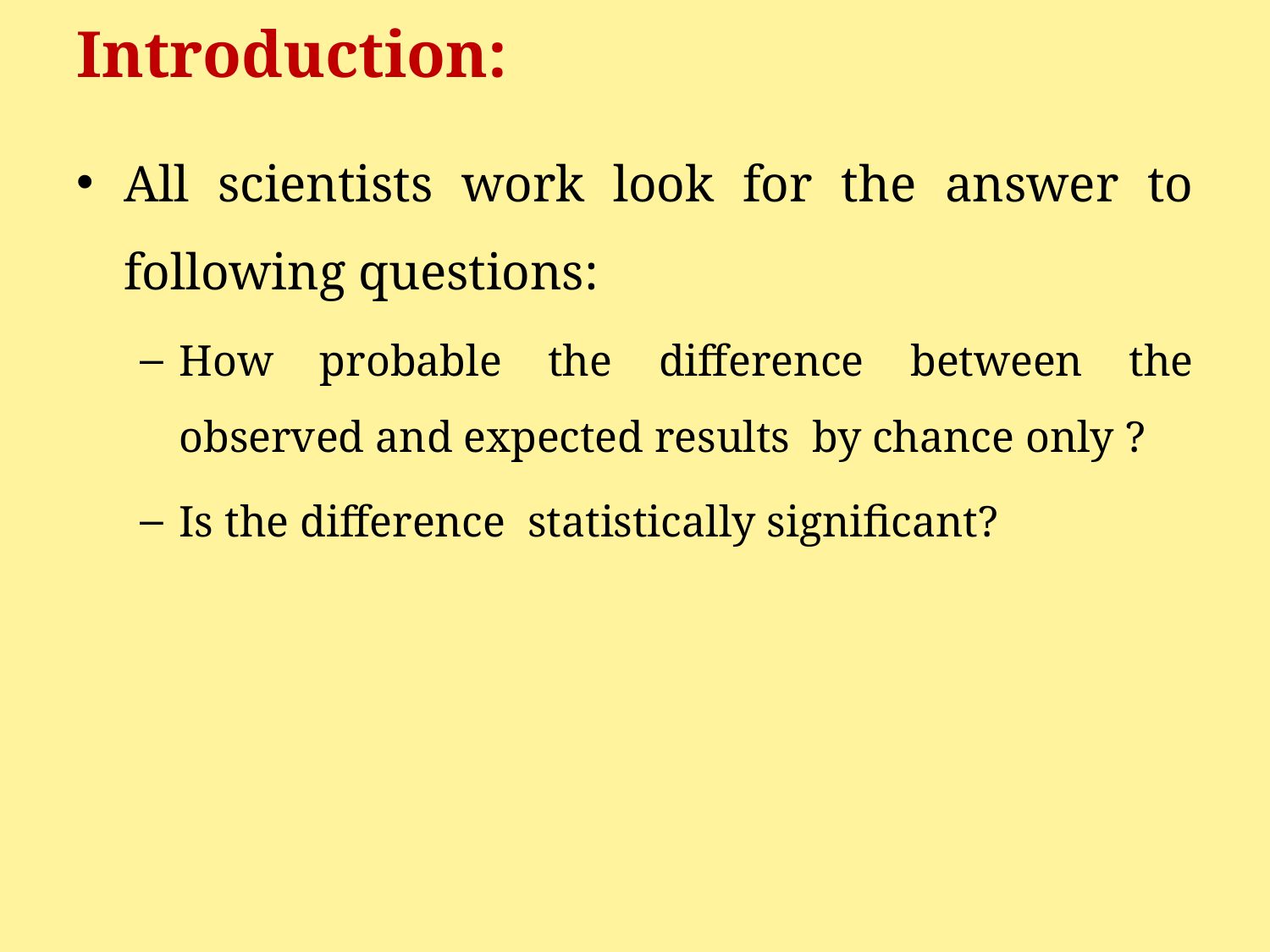

# Introduction:
All scientists work look for the answer to following questions:
How probable the difference between the observed and expected results  by chance only ?
Is the difference  statistically significant?